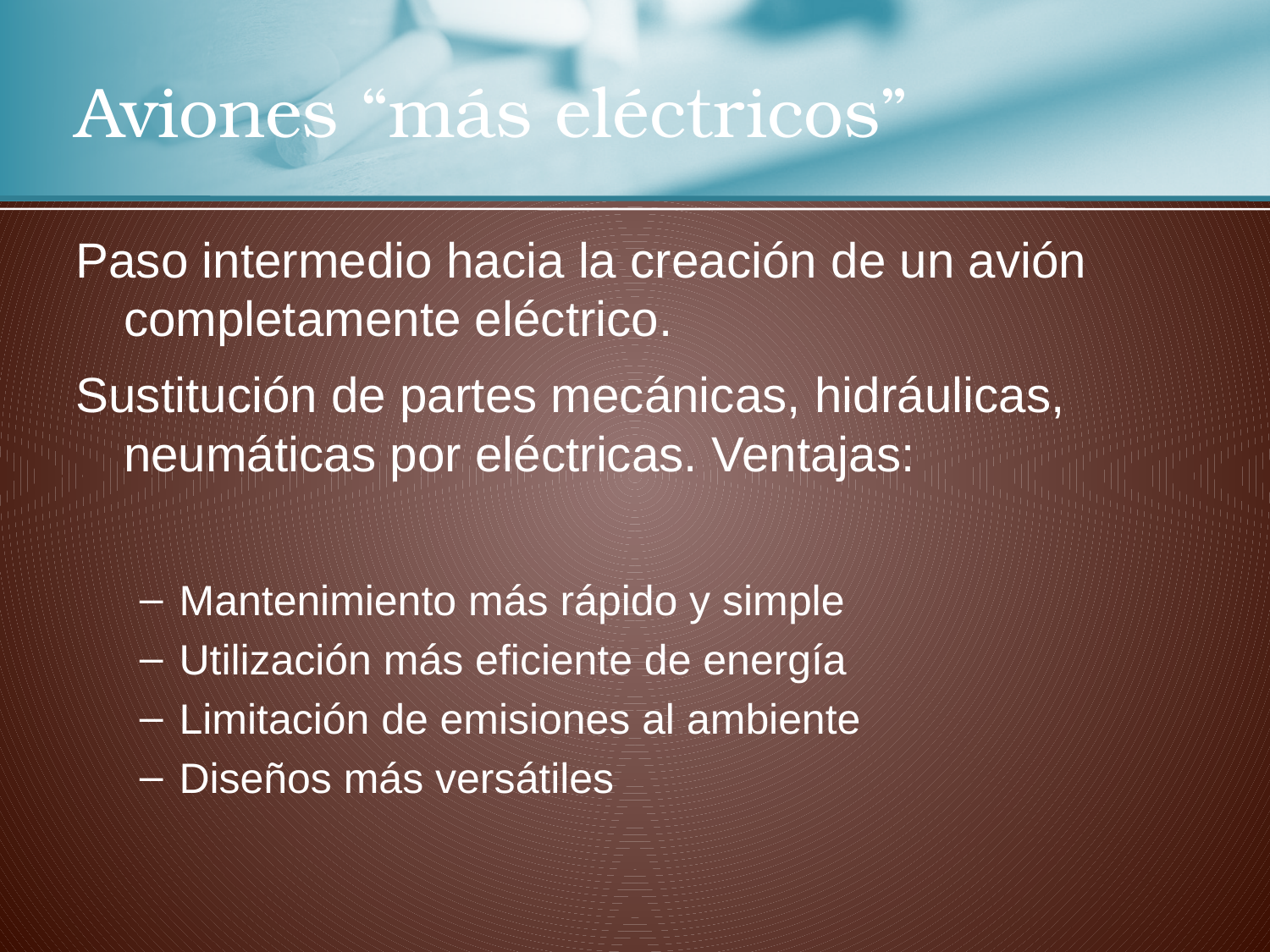

# Aviones “más eléctricos”
Paso intermedio hacia la creación de un avión completamente eléctrico.
Sustitución de partes mecánicas, hidráulicas, neumáticas por eléctricas. Ventajas:

Mantenimiento más rápido y simple
Utilización más eficiente de energía
Limitación de emisiones al ambiente
Diseños más versátiles